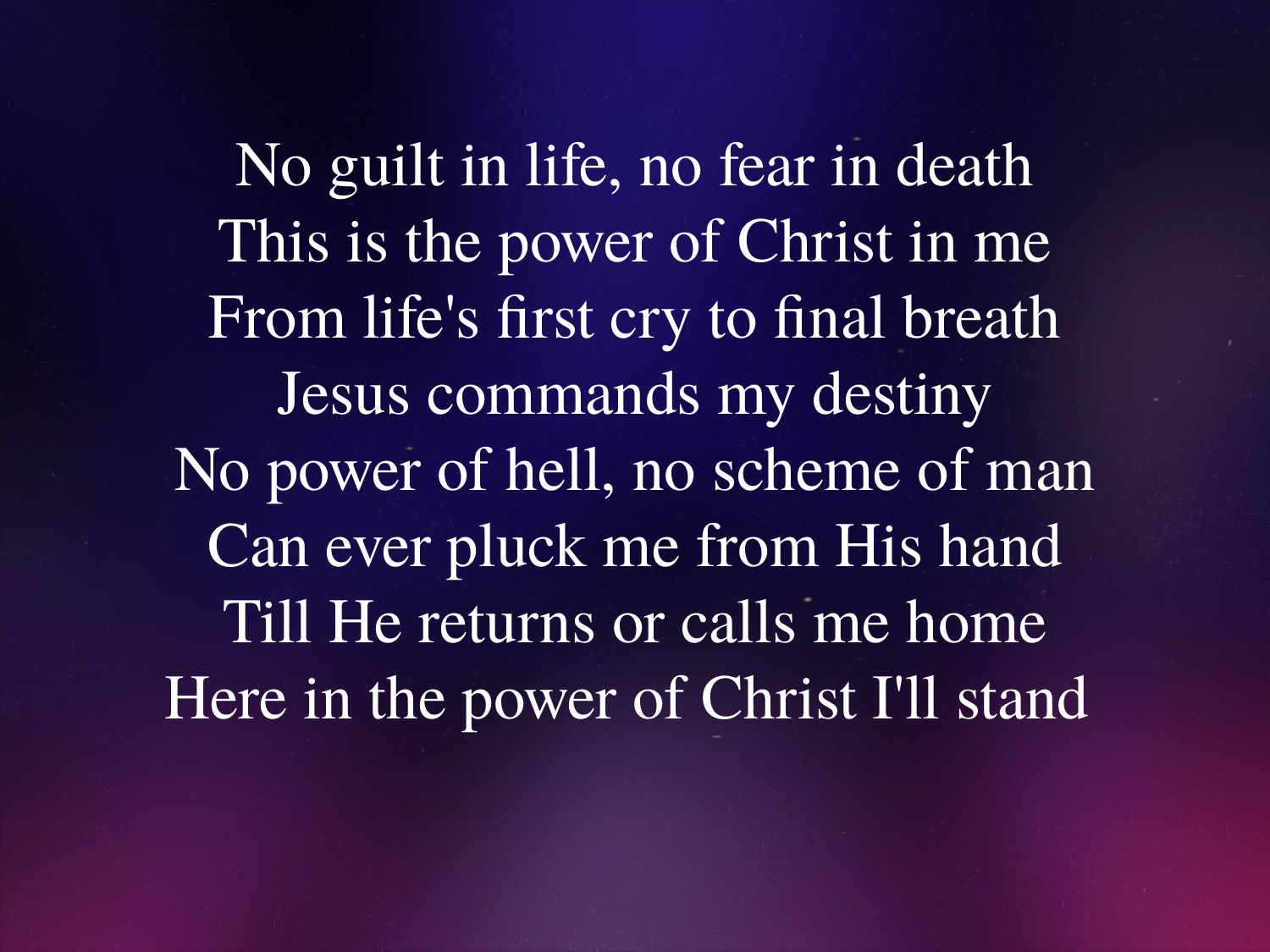

# No guilt in life, no fear in death This is the power of Christ in me From life's first cry to final breath Jesus commands my destiny No power of hell, no scheme of man Can ever pluck me from His hand Till He returns or calls me home Here in the power of Christ I'll stand